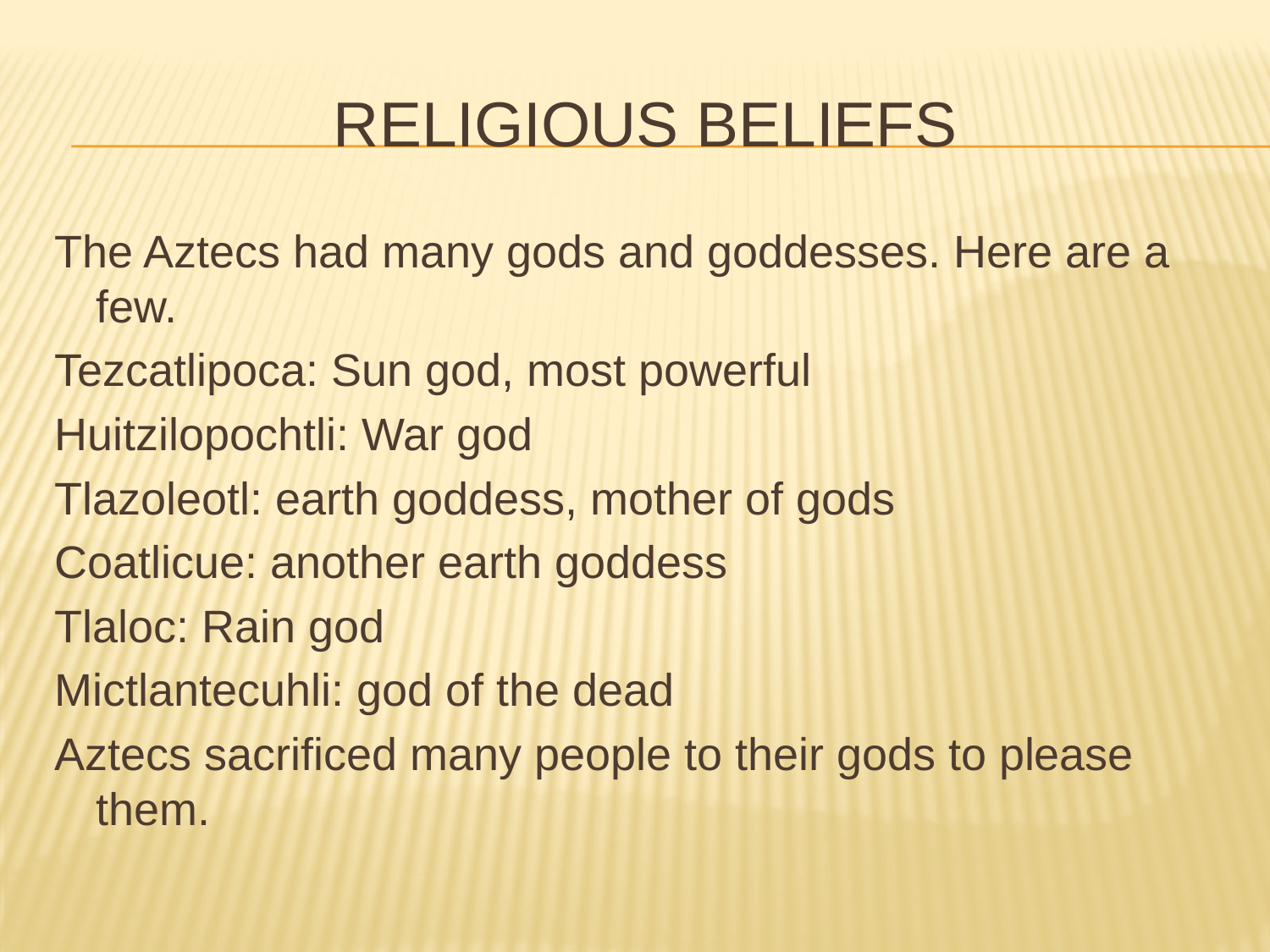

# Religious beliefs
The Aztecs had many gods and goddesses. Here are a few.
Tezcatlipoca: Sun god, most powerful
Huitzilopochtli: War god
Tlazoleotl: earth goddess, mother of gods
Coatlicue: another earth goddess
Tlaloc: Rain god
Mictlantecuhli: god of the dead
Aztecs sacrificed many people to their gods to please them.